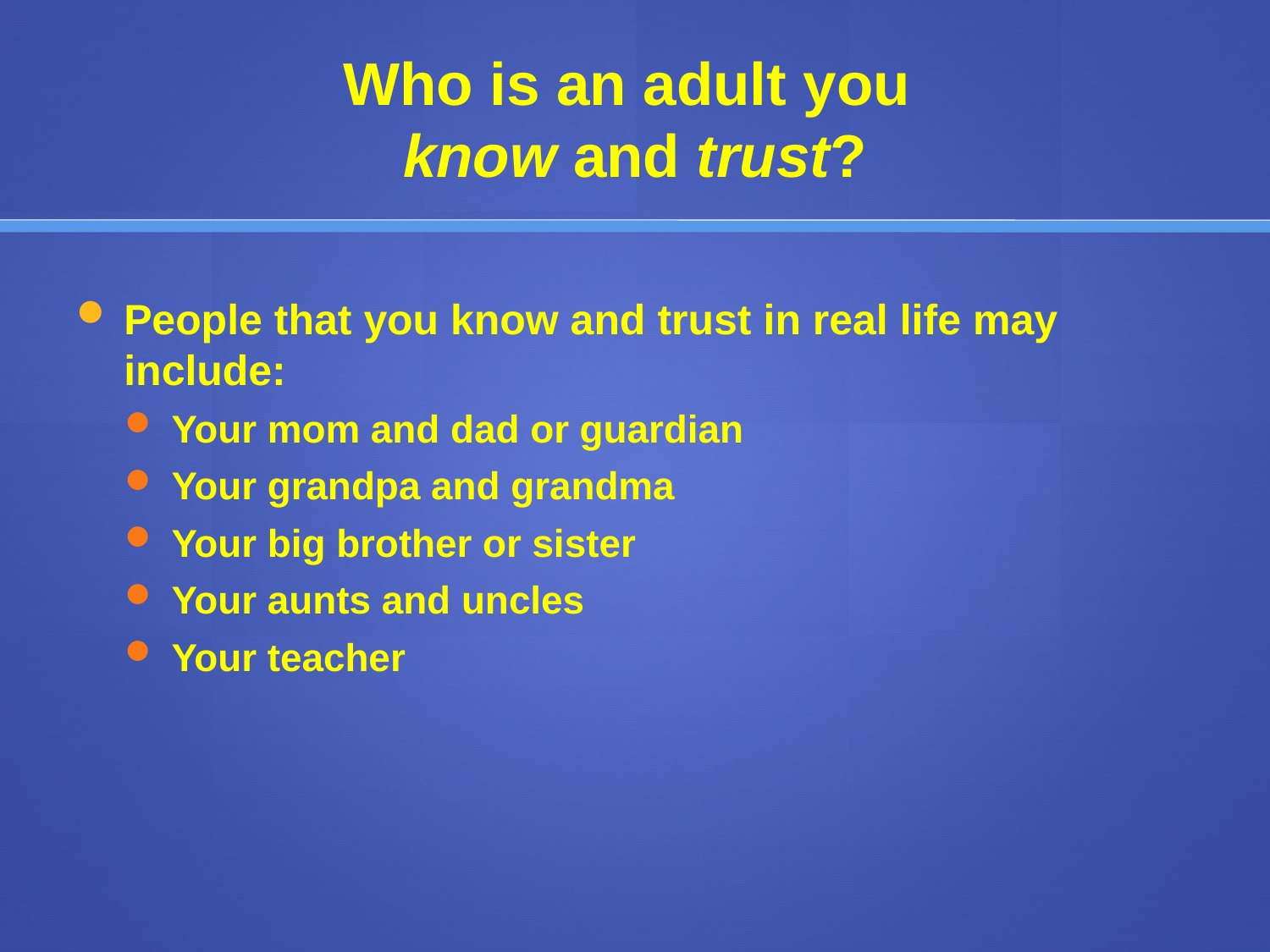

# Who is an adult you know and trust?
People that you know and trust in real life may include:
Your mom and dad or guardian
Your grandpa and grandma
Your big brother or sister
Your aunts and uncles
Your teacher